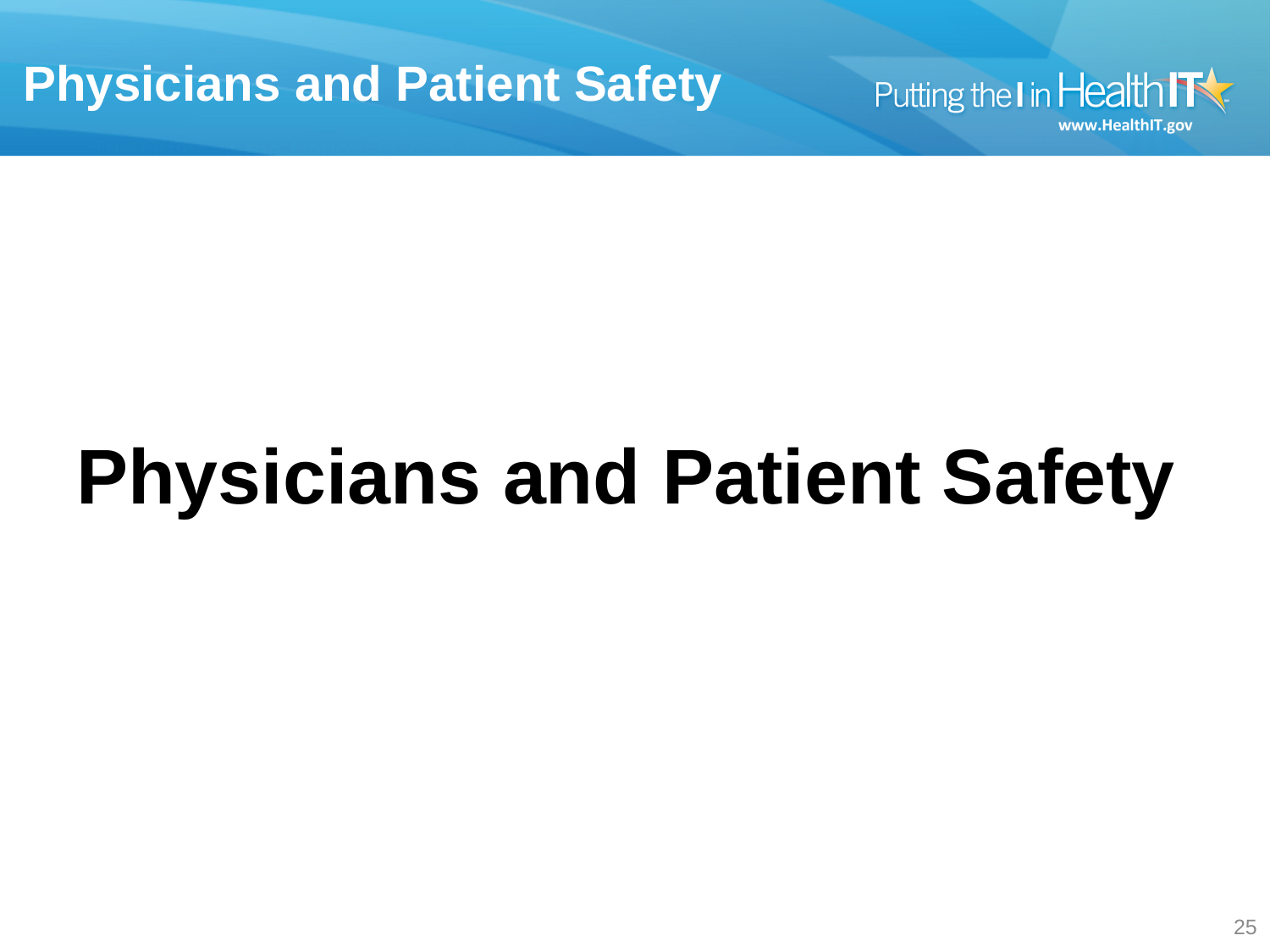

# Physicians and Patient Safety

Physicians and Patient Safety
25